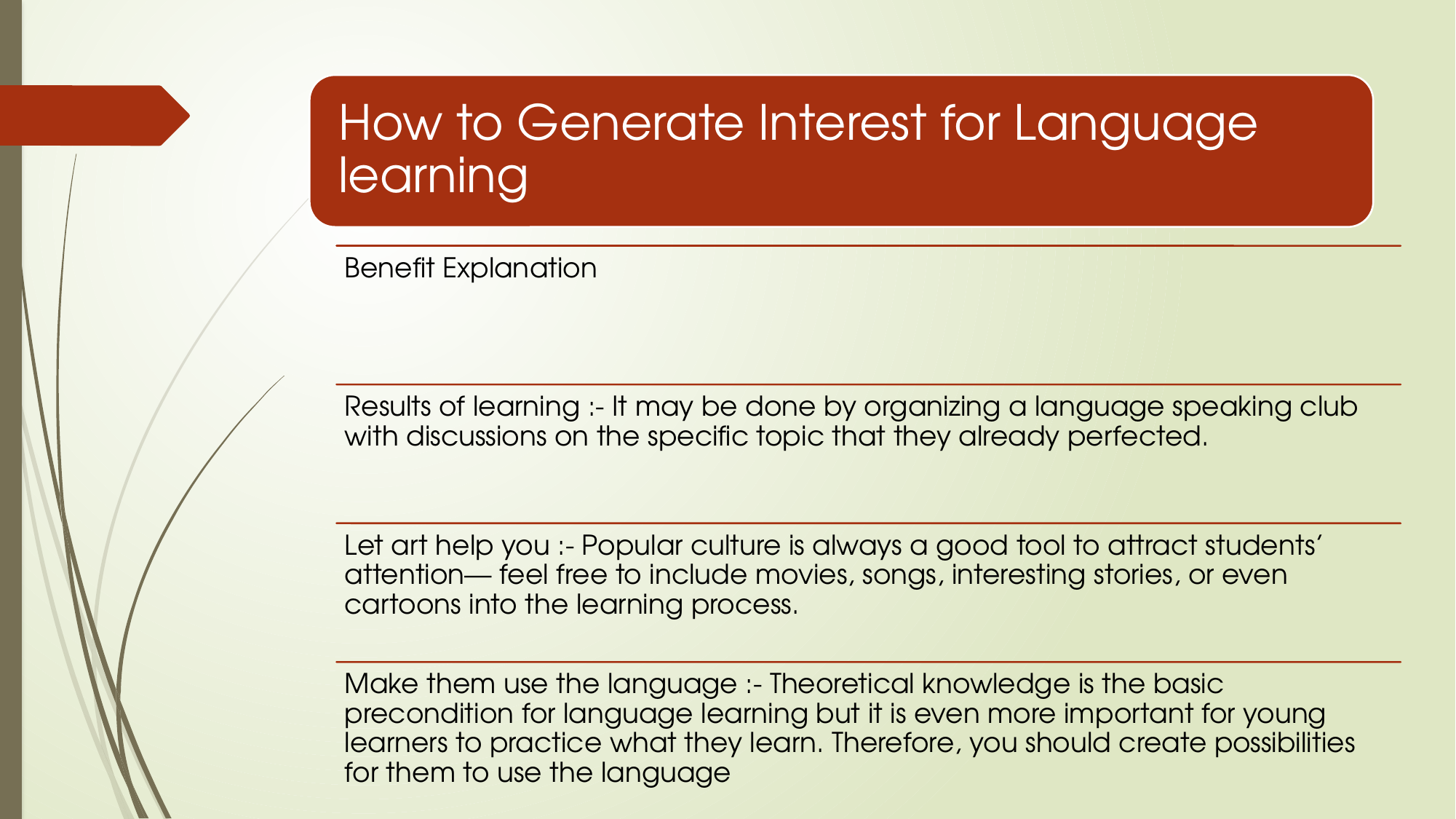

How to Generate Interest for Language learning
Benefit Explanation
Results of learning :- It may be done by organizing a language speaking club with discussions on the specific topic that they already perfected.
Let art help you :- Popular culture is always a good tool to attract students’ attention— feel free to include movies, songs, interesting stories, or even cartoons into the learning process.
Make them use the language :- Theoretical knowledge is the basic precondition for language learning but it is even more important for young learners to practice what they learn. Therefore, you should create possibilities for them to use the language